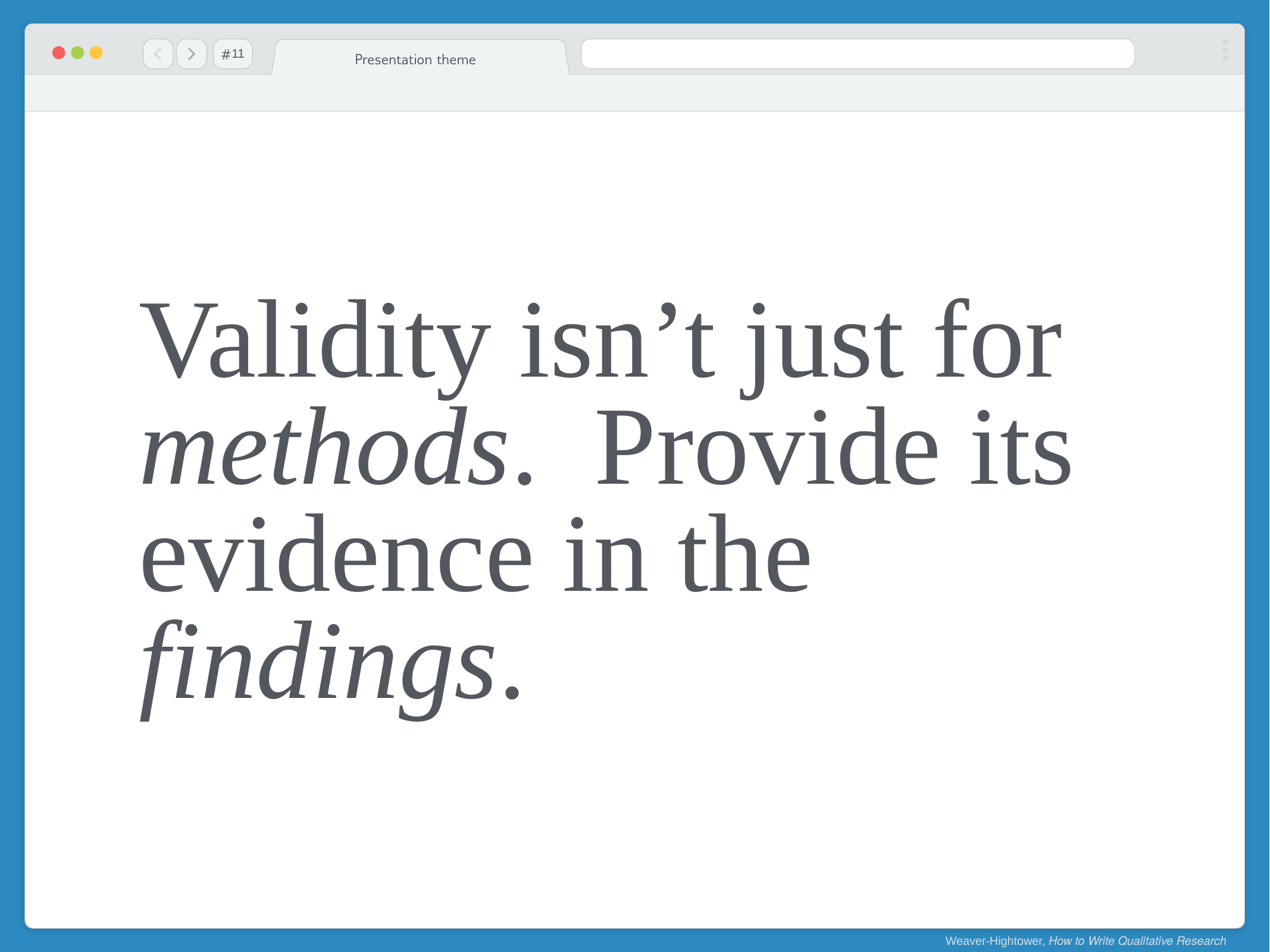

#
Presentation theme
11
# Validity isn’t just for methods.  Provide its evidence in the findings.